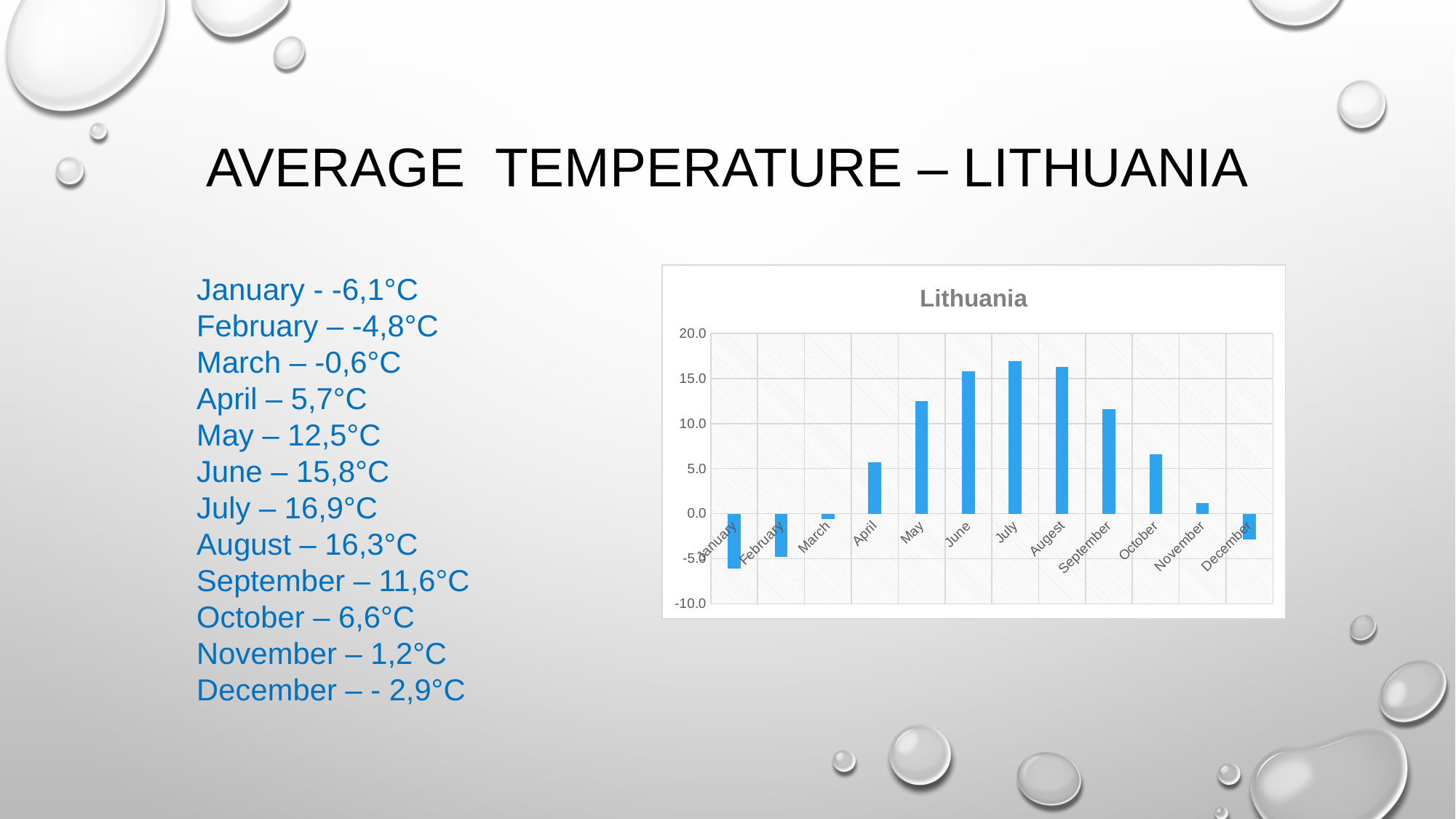

# AVERAGE  TEMPERATURE – Lithuania
January - -6,1°C
February – -4,8°C
March – -0,6°C
April – 5,7°C
May – 12,5°C
June – 15,8°C
July – 16,9°C
August – 16,3°C
September – 11,6°C
October – 6,6°C
November – 1,2°C
December – - 2,9°C

### Chart:

| Category | Lithuania |
|---|---|
| January | -6.1 |
| February | -4.8 |
| March | -0.6 |
| April | 5.7 |
| May | 12.5 |
| June | 15.8 |
| July | 16.9 |
| Augest | 16.3 |
| September | 11.6 |
| October | 6.6 |
| November | 1.2 |
| December | -2.9 |